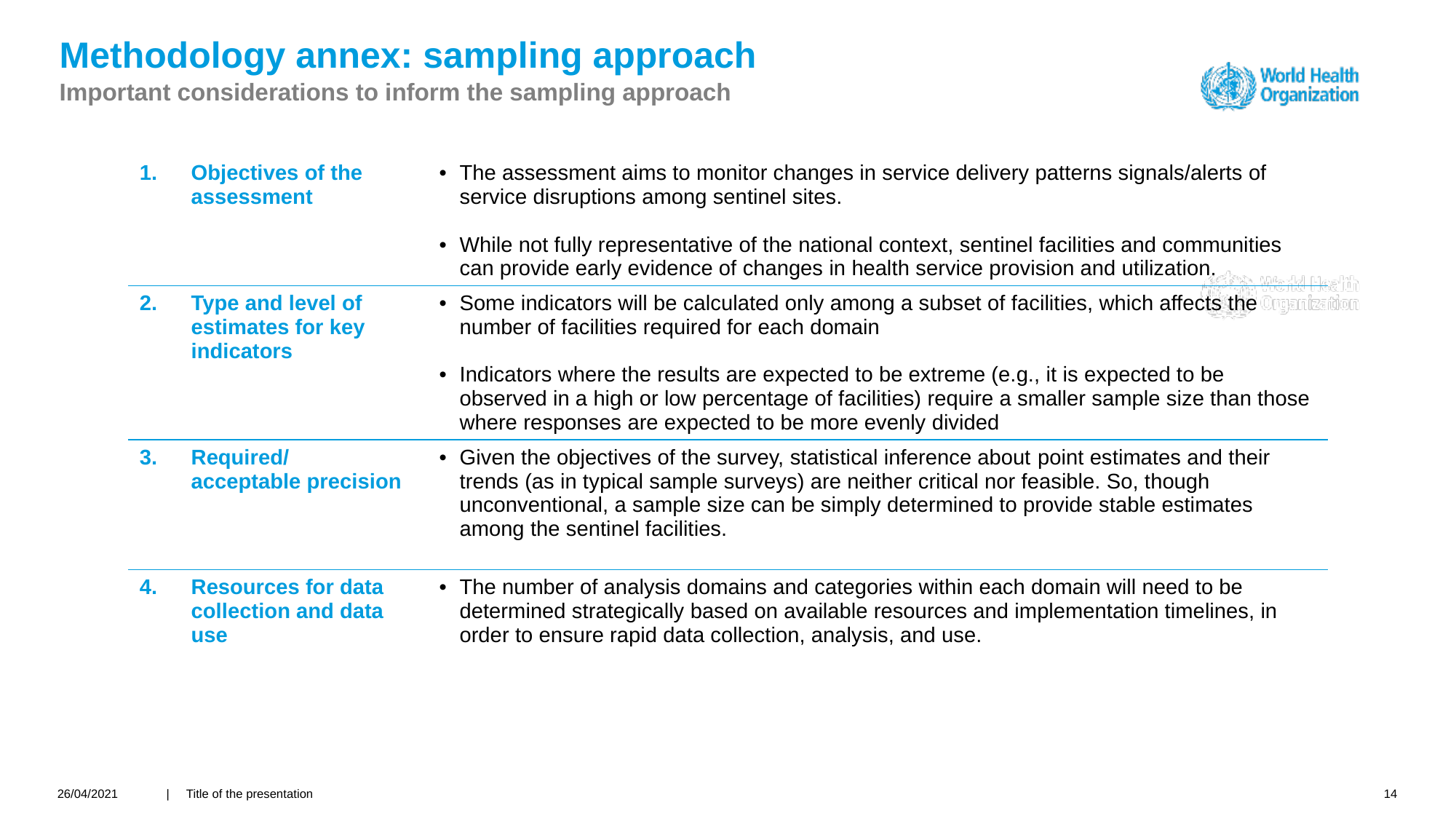

# Methodology annex: sampling approach
Important considerations to inform the sampling approach
| 1. | Objectives of the assessment | The assessment aims to monitor changes in service delivery patterns signals/alerts of service disruptions among sentinel sites. While not fully representative of the national context, sentinel facilities and communities can provide early evidence of changes in health service provision and utilization. |
| --- | --- | --- |
| 2. | Type and level of estimates for key indicators | Some indicators will be calculated only among a subset of facilities, which affects the number of facilities required for each domain Indicators where the results are expected to be extreme (e.g., it is expected to be observed in a high or low percentage of facilities) require a smaller sample size than those where responses are expected to be more evenly divided |
| 3. | Required/ acceptable precision | Given the objectives of the survey, statistical inference about point estimates and their trends (as in typical sample surveys) are neither critical nor feasible. So, though unconventional, a sample size can be simply determined to provide stable estimates among the sentinel facilities. |
| 4. | Resources for data collection and data use | The number of analysis domains and categories within each domain will need to be determined strategically based on available resources and implementation timelines, in order to ensure rapid data collection, analysis, and use. |

26/04/2021
|     Title of the presentation
14